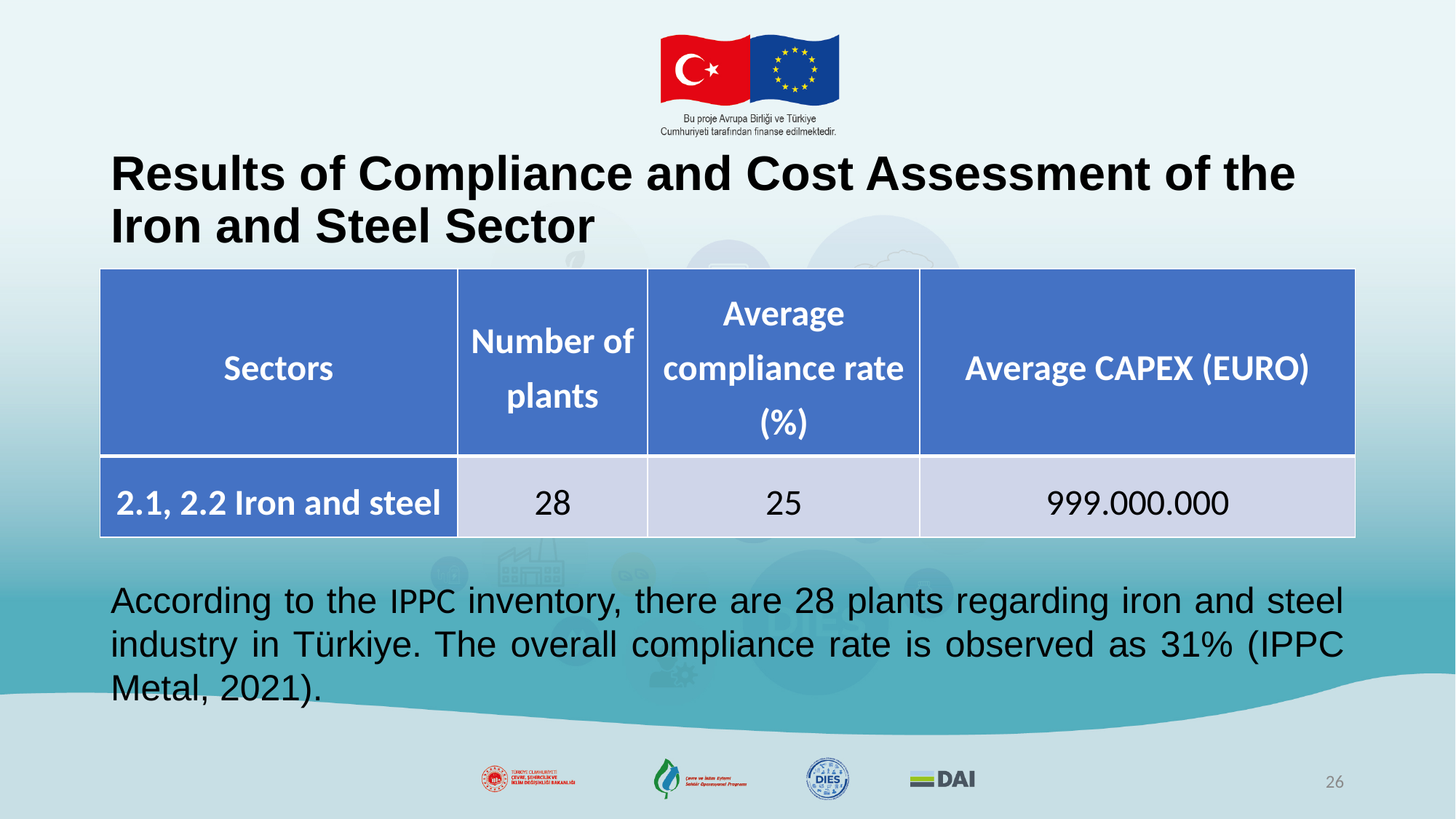

# Results of Compliance and Cost Assessment of the Iron and Steel Sector
| Sectors | Number of plants | Average compliance rate (%) | Average CAPEX (EURO) |
| --- | --- | --- | --- |
| 2.1, 2.2 Iron and steel | 28 | 25 | 999.000.000 |
According to the IPPC inventory, there are 28 plants regarding iron and steel industry in Türkiye. The overall compliance rate is observed as 31% (IPPC Metal, 2021).

26